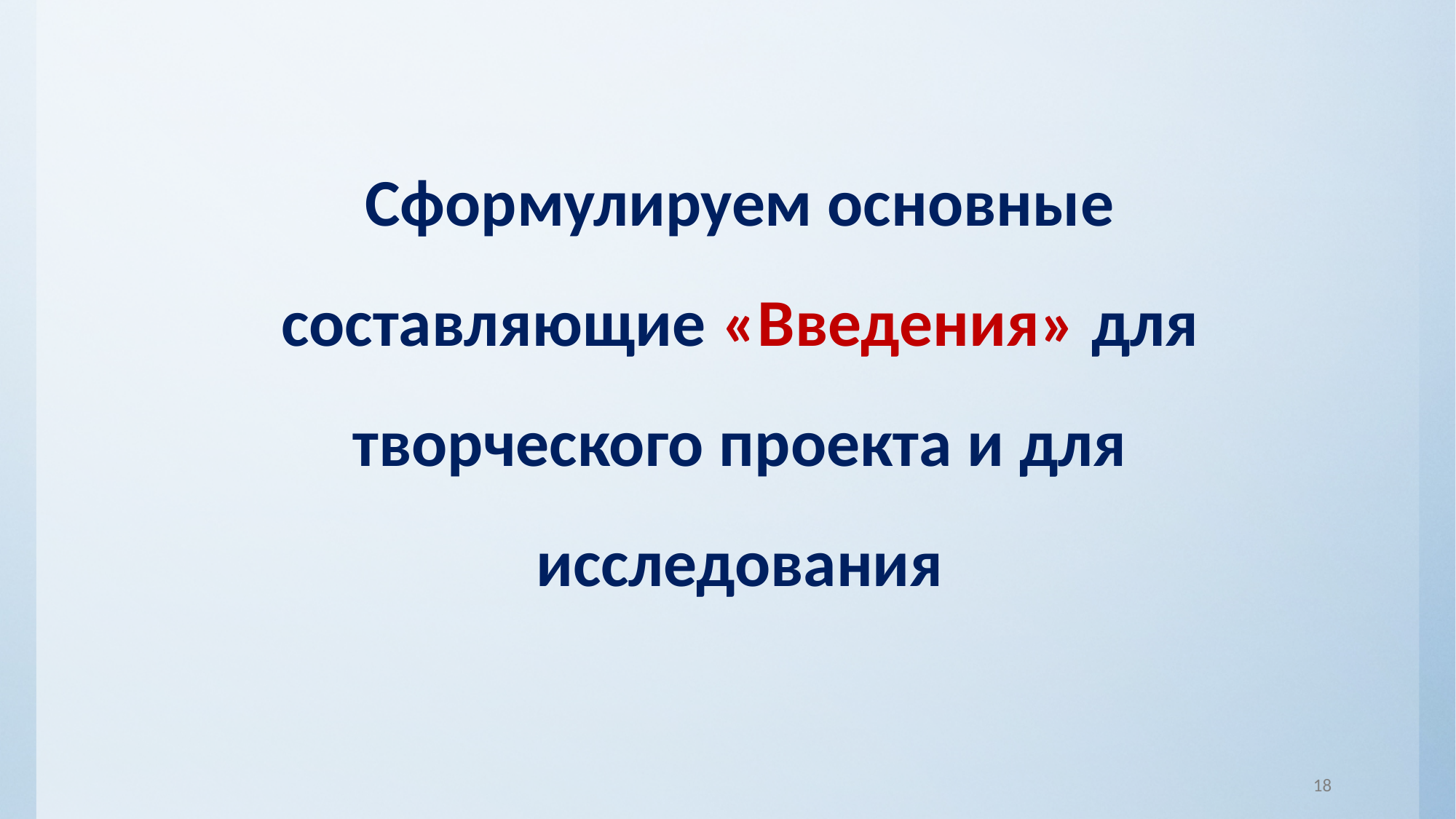

# Сформулируем основные составляющие «Введения» для творческого проекта и для исследования
18